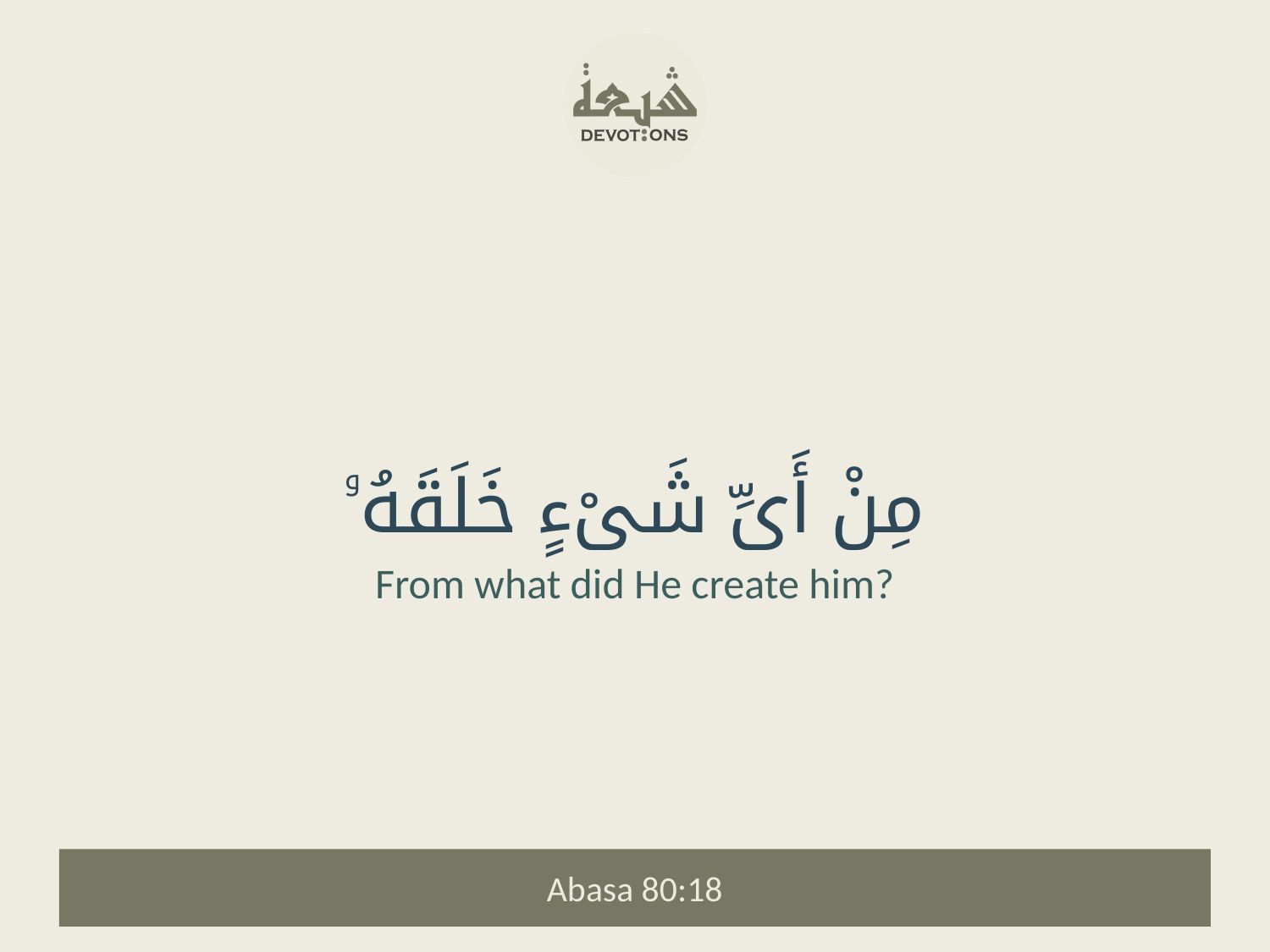

مِنْ أَىِّ شَىْءٍ خَلَقَهُۥ
From what did He create him?
Abasa 80:18